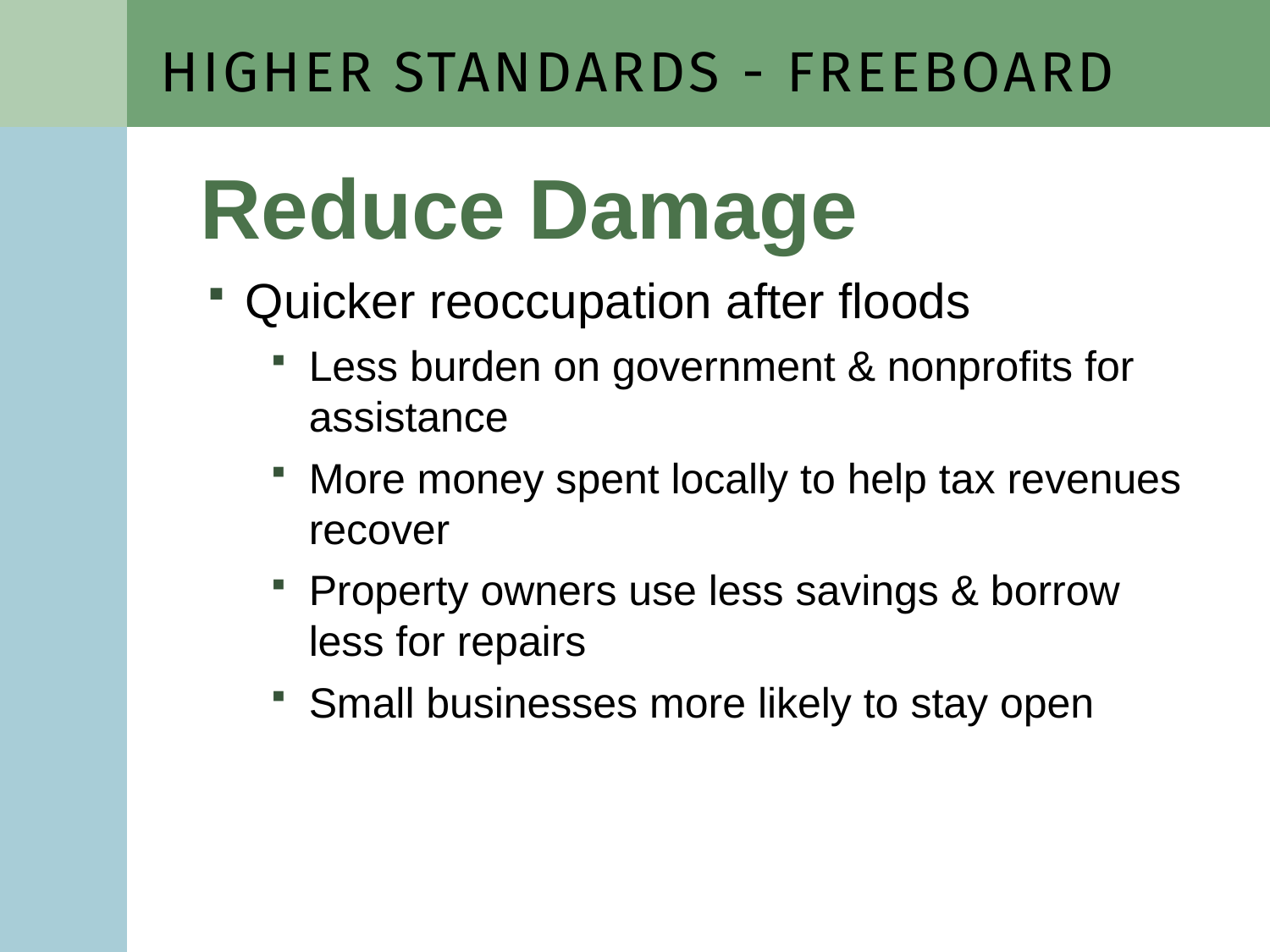

# Higher Standards - freeboard
Reduce Damage
Quicker reoccupation after floods
Less burden on government & nonprofits for assistance
More money spent locally to help tax revenues recover
Property owners use less savings & borrow less for repairs
Small businesses more likely to stay open